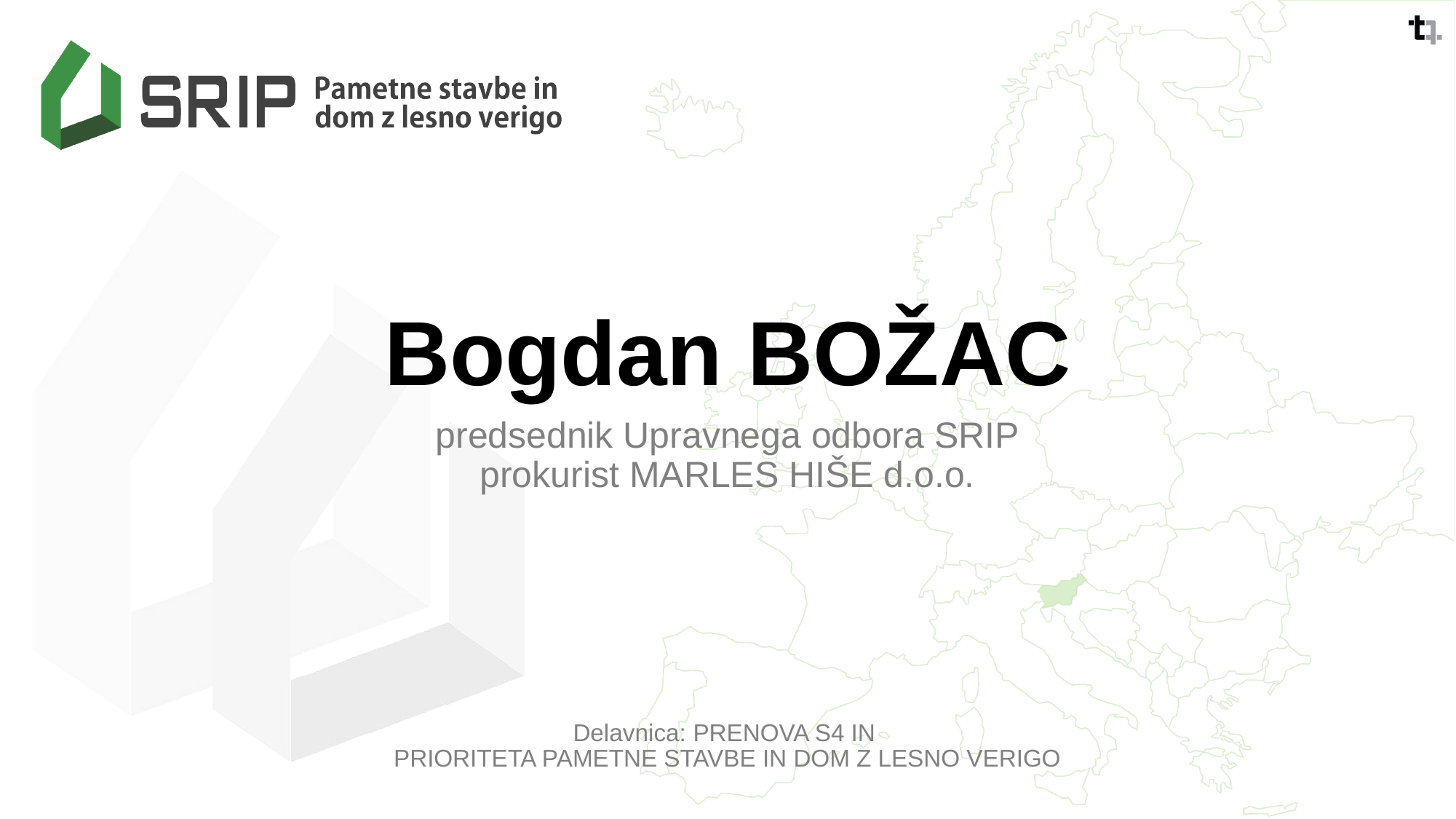

Bogdan BOŽAC
predsednik Upravnega odbora SRIP
prokurist MARLES HIŠE d.o.o.
Delavnica: PRENOVA S4 IN
PRIORITETA PAMETNE STAVBE IN DOM Z LESNO VERIGO